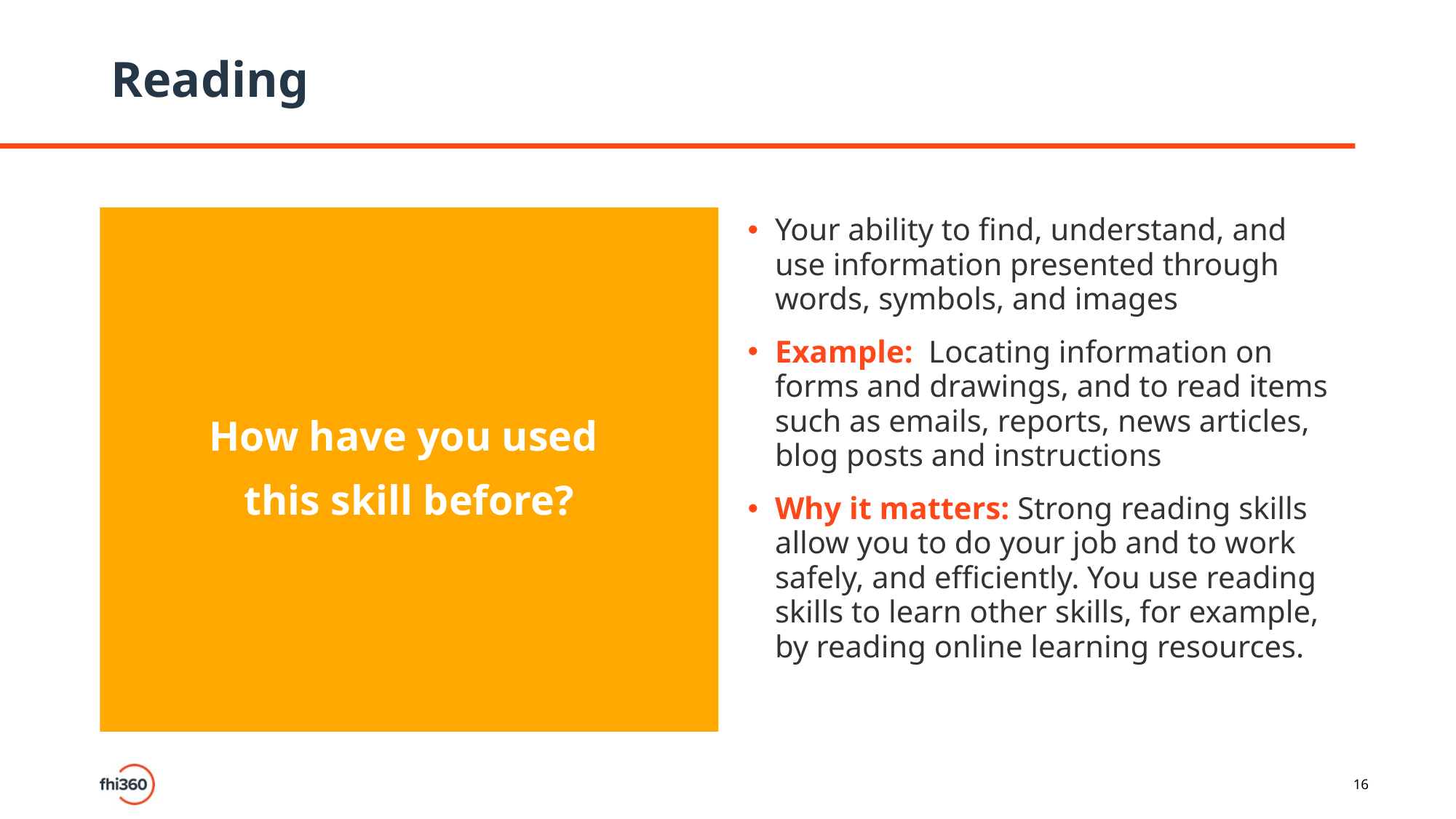

# Reading
Your ability to find, understand, and use information presented through words, symbols, and images
Example:  Locating information on forms and drawings, and to read items such as emails, reports, news articles, blog posts and instructions
Why it matters: Strong reading skills allow you to do your job and to work safely, and efficiently. You use reading skills to learn other skills, for example, by reading online learning resources.

How have you used
this skill before?